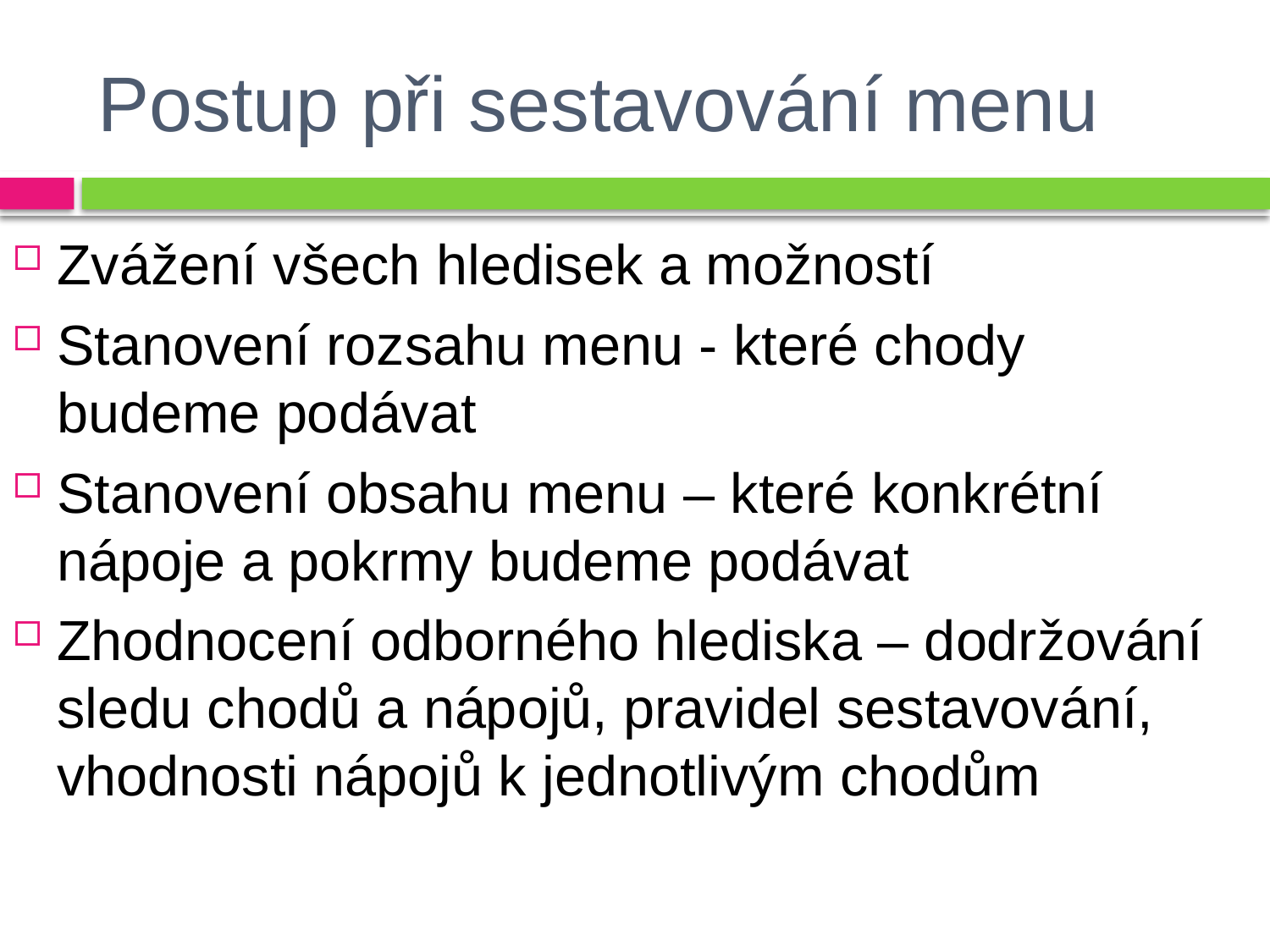

# Postup při sestavování menu
Zvážení všech hledisek a možností
Stanovení rozsahu menu - které chody budeme podávat
Stanovení obsahu menu – které konkrétní nápoje a pokrmy budeme podávat
Zhodnocení odborného hlediska – dodržování sledu chodů a nápojů, pravidel sestavování, vhodnosti nápojů k jednotlivým chodům